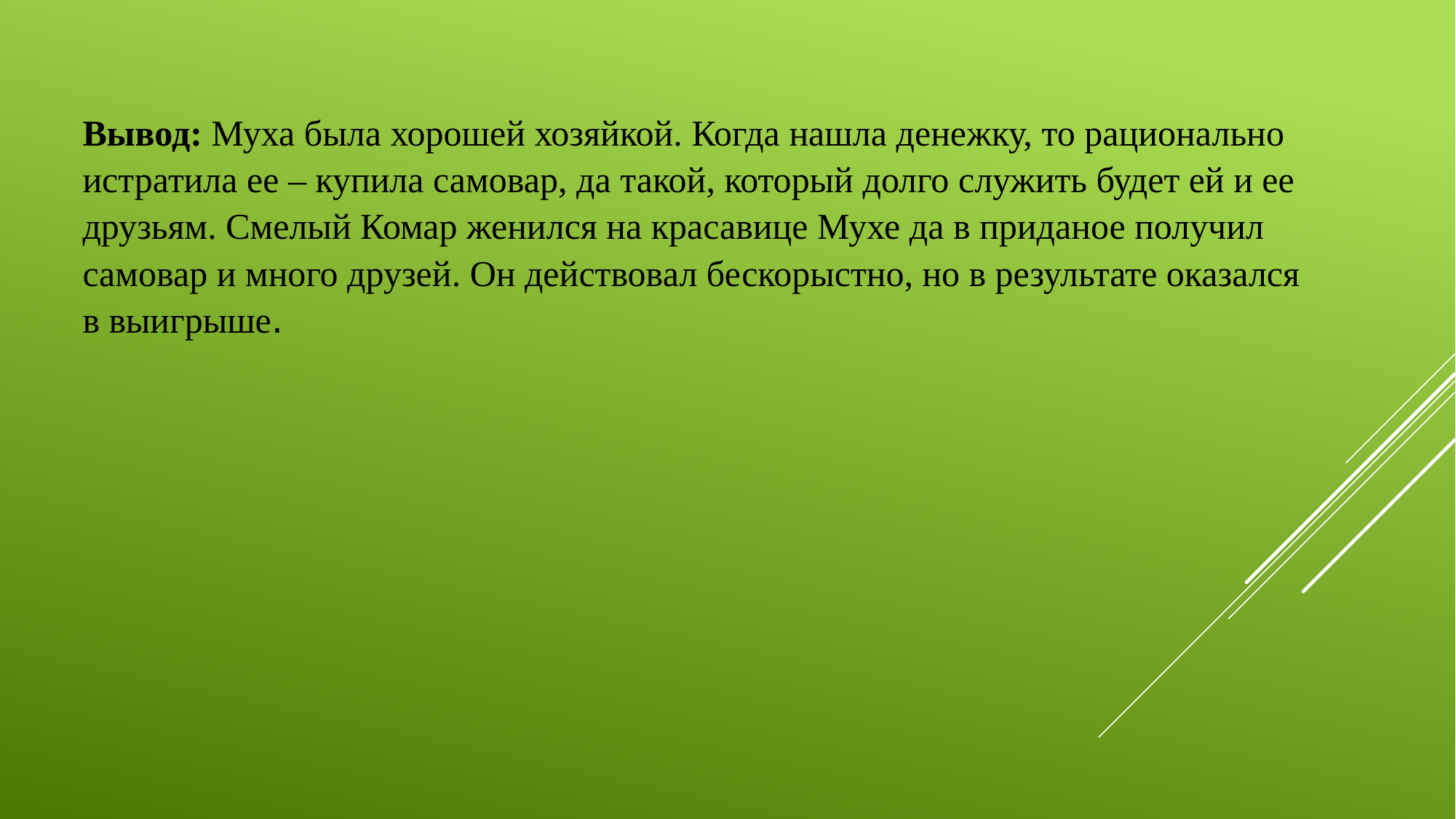

Вывод: Муха была хорошей хозяйкой. Когда нашла денежку, то рационально истратила ее – купила самовар, да такой, который долго служить будет ей и ее друзьям. Смелый Комар женился на красавице Мухе да в приданое получил самовар и много друзей. Он действовал бескорыстно, но в результате оказался в выигрыше.